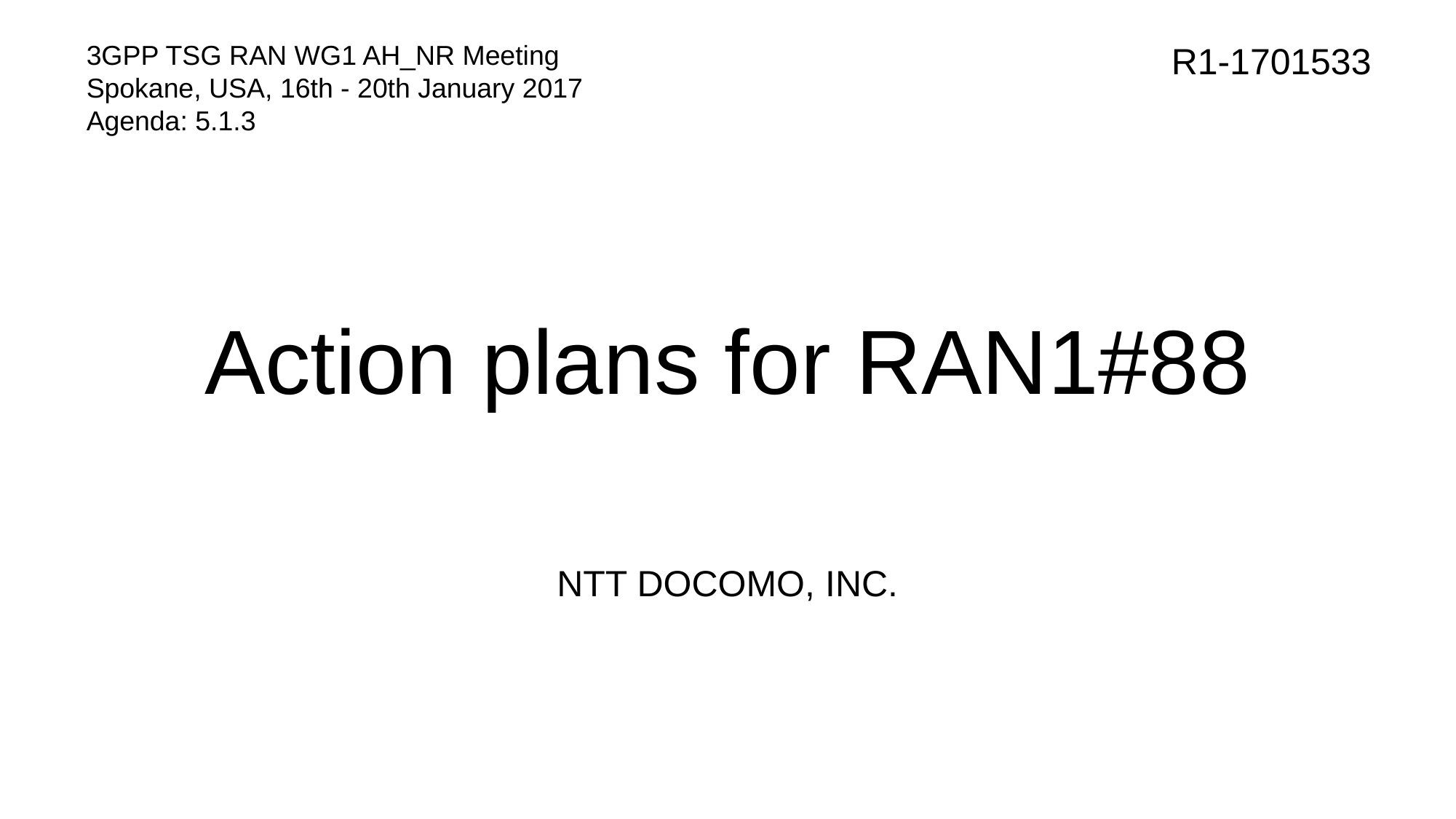

3GPP TSG RAN WG1 AH_NR Meeting
Spokane, USA, 16th - 20th January 2017
Agenda: 5.1.3
R1-1701533
# Action plans for RAN1#88
NTT DOCOMO, INC.